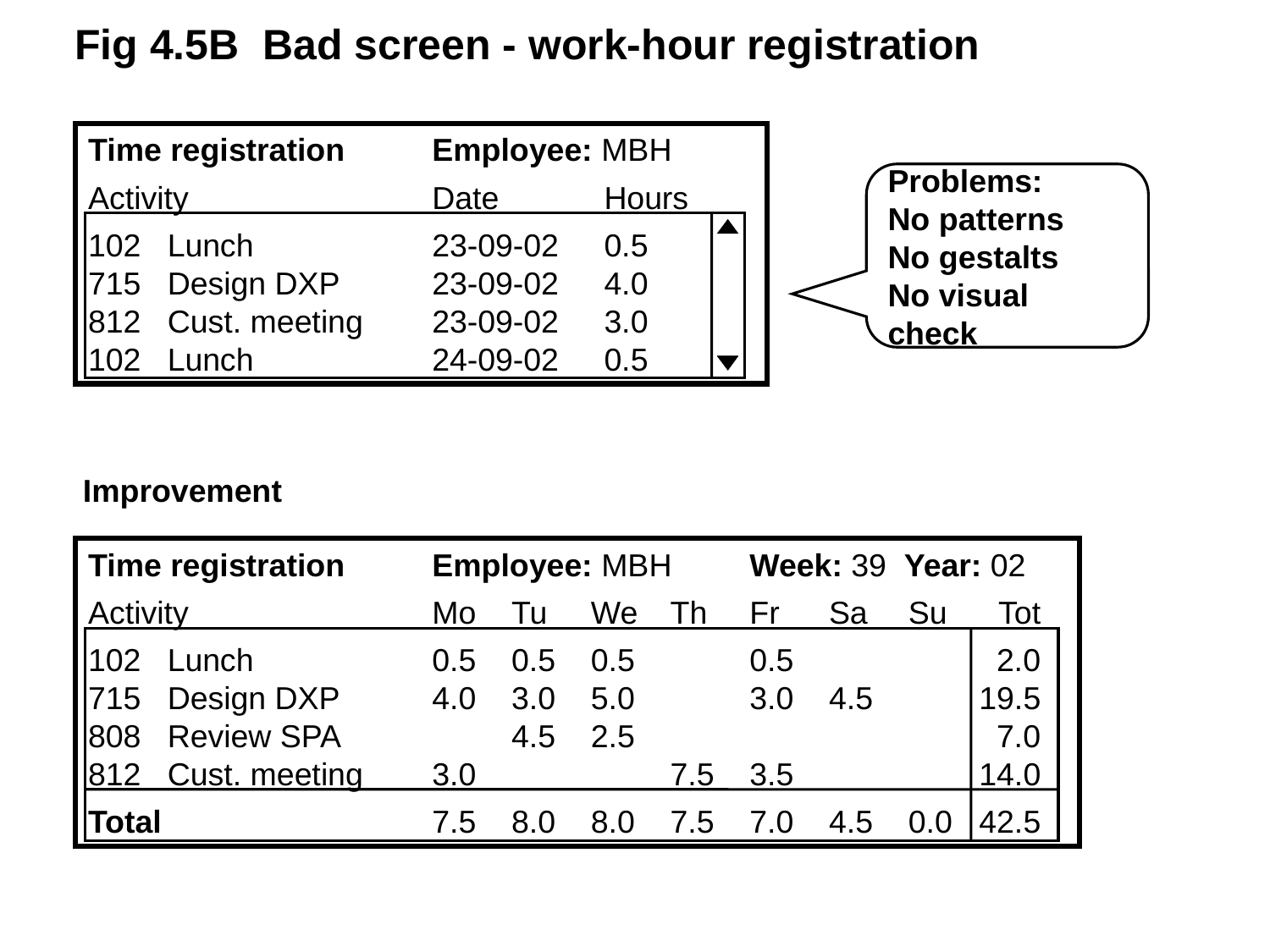

Fig 4.5B  Bad screen - work-hour registration
Time registration	Employee: MBH
Activity	Date	Hours
102	Lunch	23-09-02	0.5
715	Design DXP	23-09-02	4.0
812	Cust. meeting	23-09-02	3.0
102	Lunch	24-09-02	0.5
Problems:
No patterns
No gestalts
No visual check

Improvement
Time registration	Employee: MBH	Week: 39  Year: 02
Activity	Mo	Tu	We	Th	Fr	Sa	Su	Tot
102	Lunch	0.5	0.5	0.5		0.5			2.0
715	Design DXP	4.0	3.0	5.0		3.0	4.5		19.5
808	Review SPA		4.5	2.5					7.0
812	Cust. meeting	3.0			7.5	3.5			14.0
Total		7.5	8.0	8.0	7.5	7.0	4.5	0.0	42.5